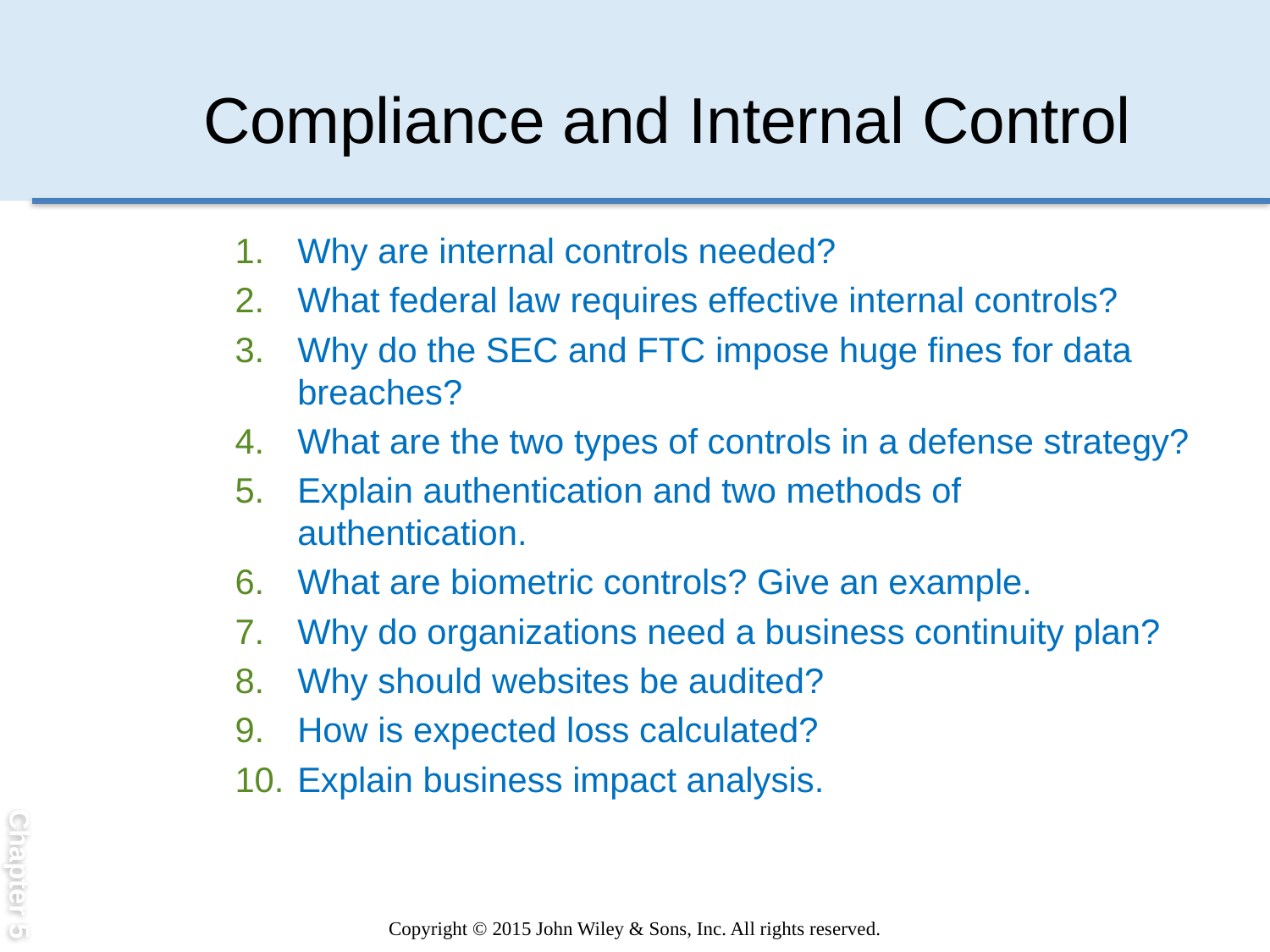

Chapter 5
# Compliance and Internal Control
Why are internal controls needed?
What federal law requires effective internal controls?
Why do the SEC and FTC impose huge fines for data breaches?
What are the two types of controls in a defense strategy?
Explain authentication and two methods of authentication.
What are biometric controls? Give an example.
Why do organizations need a business continuity plan?
Why should websites be audited?
How is expected loss calculated?
Explain business impact analysis.